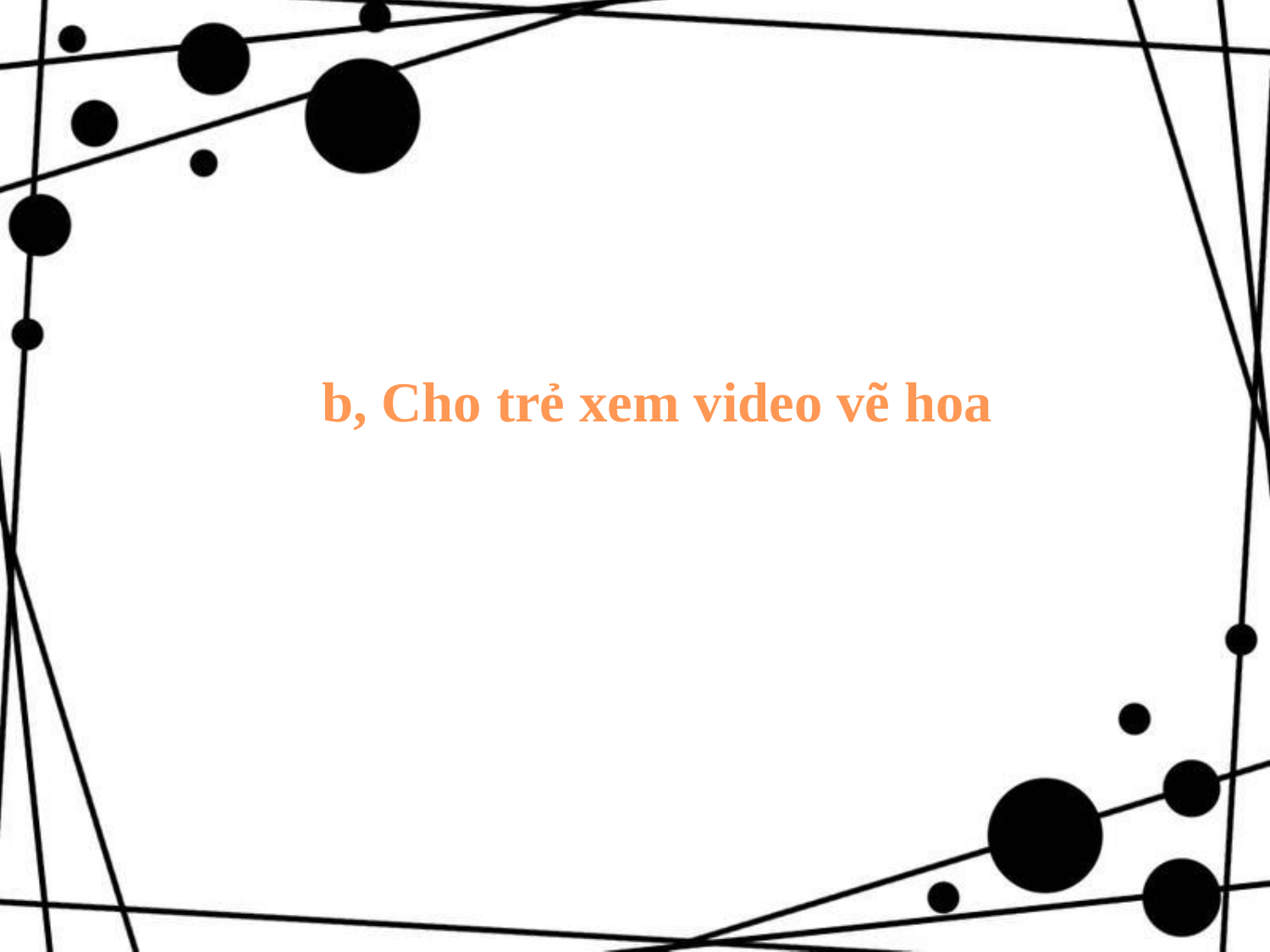

b, Cho trẻ xem video vẽ hoa